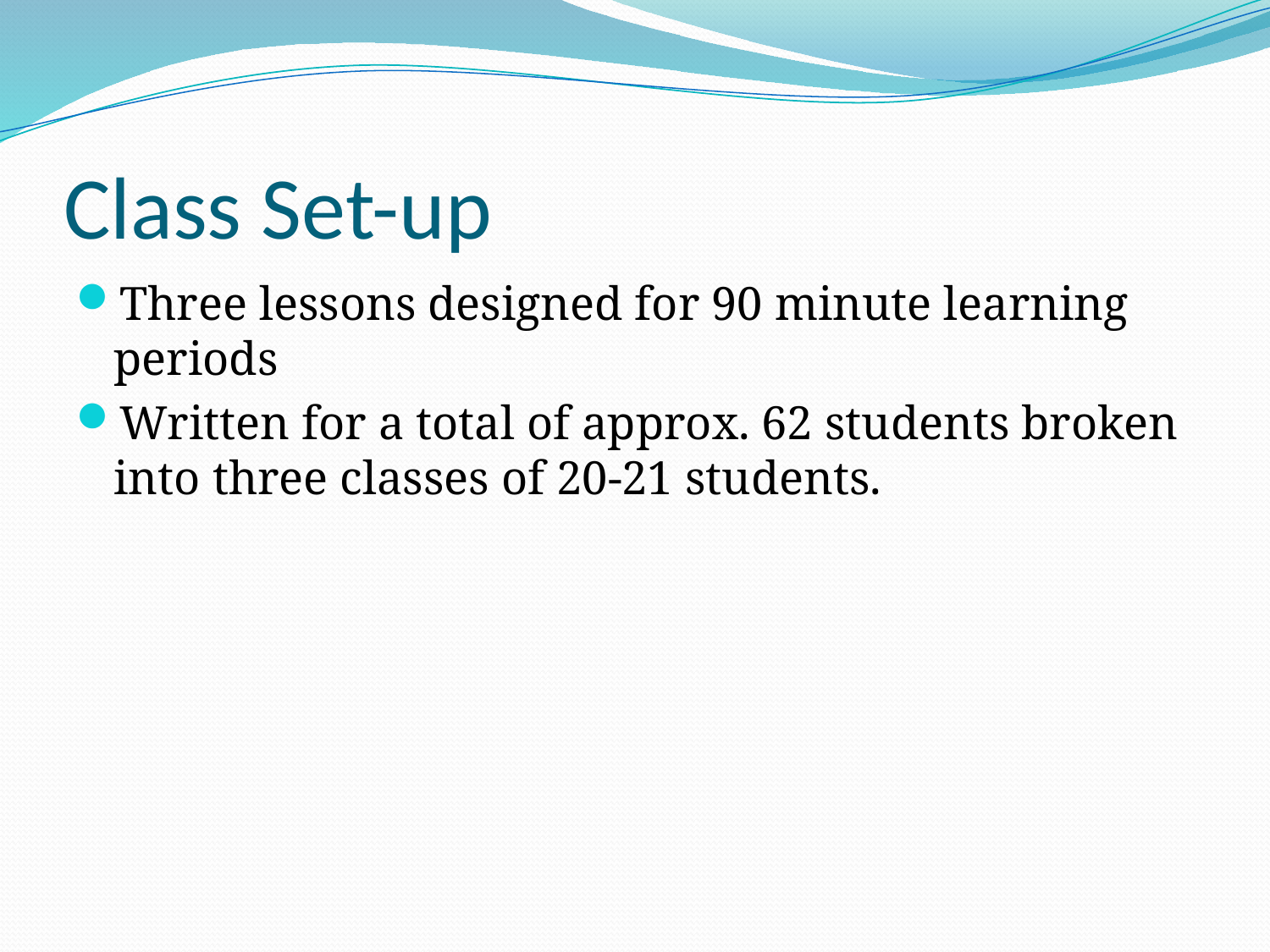

# Class Set-up
Three lessons designed for 90 minute learning periods
Written for a total of approx. 62 students broken into three classes of 20-21 students.